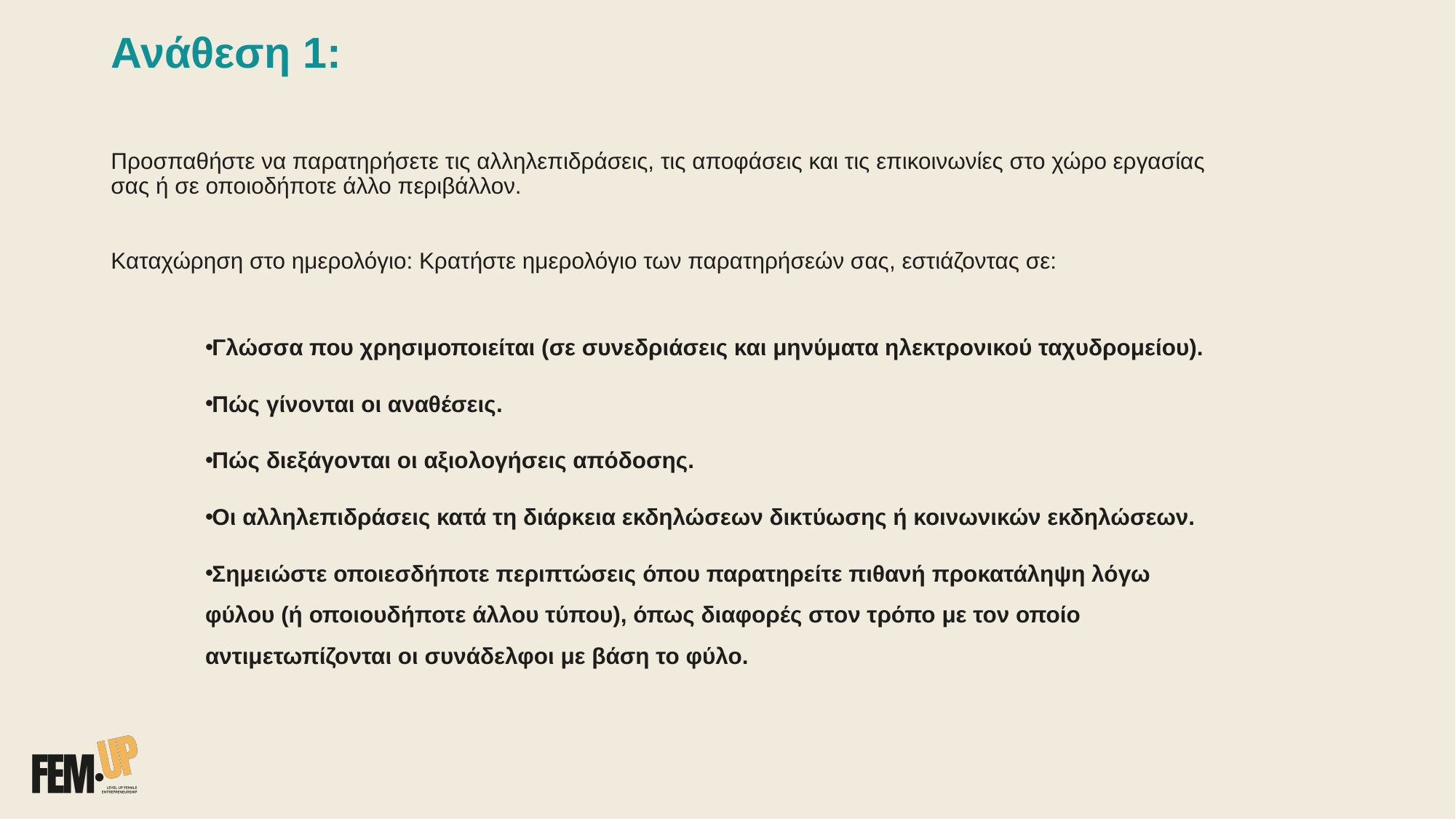

Ανάθεση 1:

Προσπαθήστε να παρατηρήσετε τις αλληλεπιδράσεις, τις αποφάσεις και τις επικοινωνίες στο χώρο εργασίας σας ή σε οποιοδήποτε άλλο περιβάλλον.

Καταχώρηση στο ημερολόγιο: Κρατήστε ημερολόγιο των παρατηρήσεών σας, εστιάζοντας σε:

Γλώσσα που χρησιμοποιείται (σε συνεδριάσεις και μηνύματα ηλεκτρονικού ταχυδρομείου).
Πώς γίνονται οι αναθέσεις.
Πώς διεξάγονται οι αξιολογήσεις απόδοσης.
Οι αλληλεπιδράσεις κατά τη διάρκεια εκδηλώσεων δικτύωσης ή κοινωνικών εκδηλώσεων.
Σημειώστε οποιεσδήποτε περιπτώσεις όπου παρατηρείτε πιθανή προκατάληψη λόγω φύλου (ή οποιουδήποτε άλλου τύπου), όπως διαφορές στον τρόπο με τον οποίο αντιμετωπίζονται οι συνάδελφοι με βάση το φύλο.